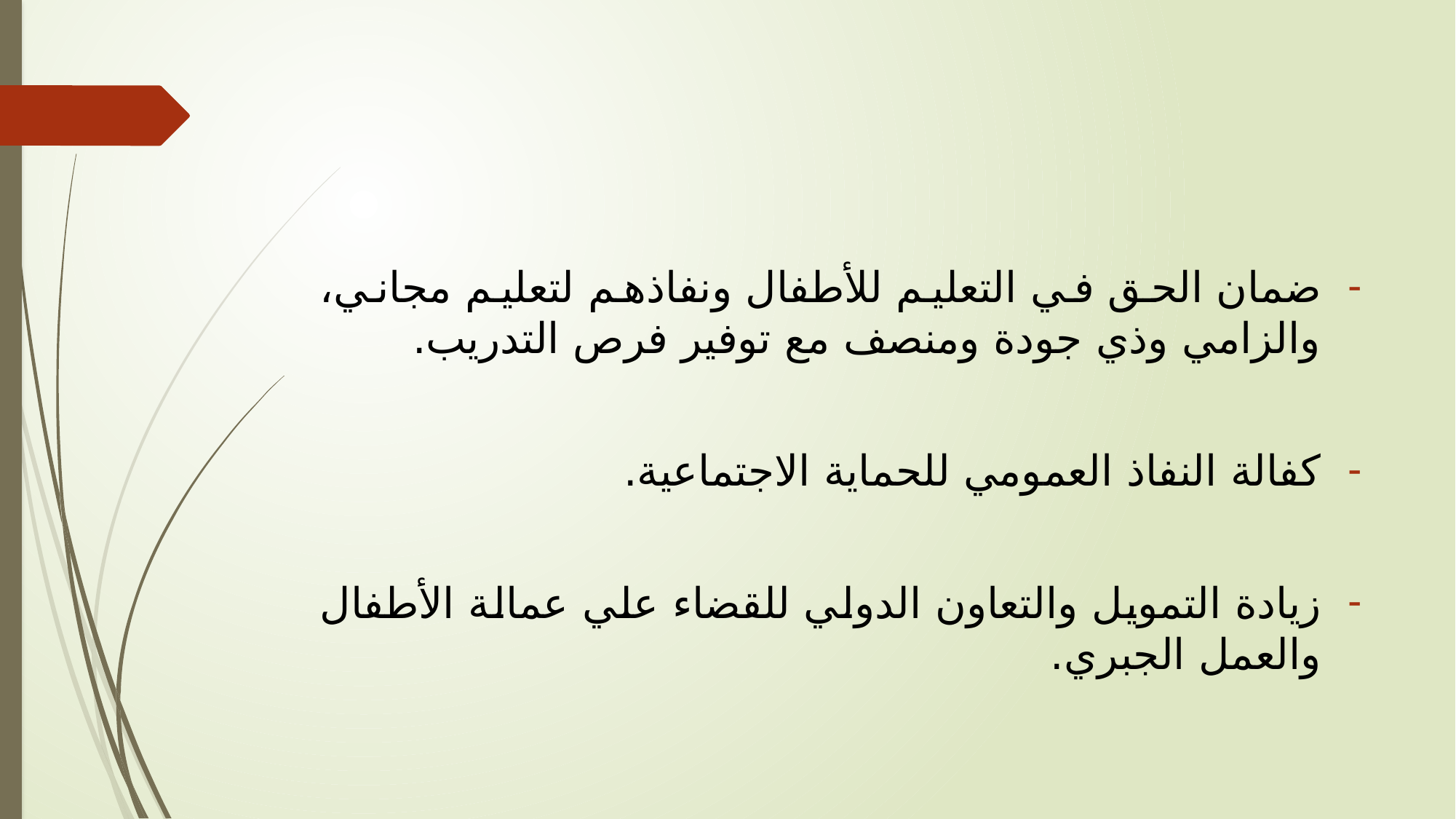

#
ضمان الحق في التعليم للأطفال ونفاذهم لتعليم مجاني، والزامي وذي جودة ومنصف مع توفير فرص التدريب.

كفالة النفاذ العمومي للحماية الاجتماعية.

زيادة التمويل والتعاون الدولي للقضاء علي عمالة الأطفال والعمل الجبري.